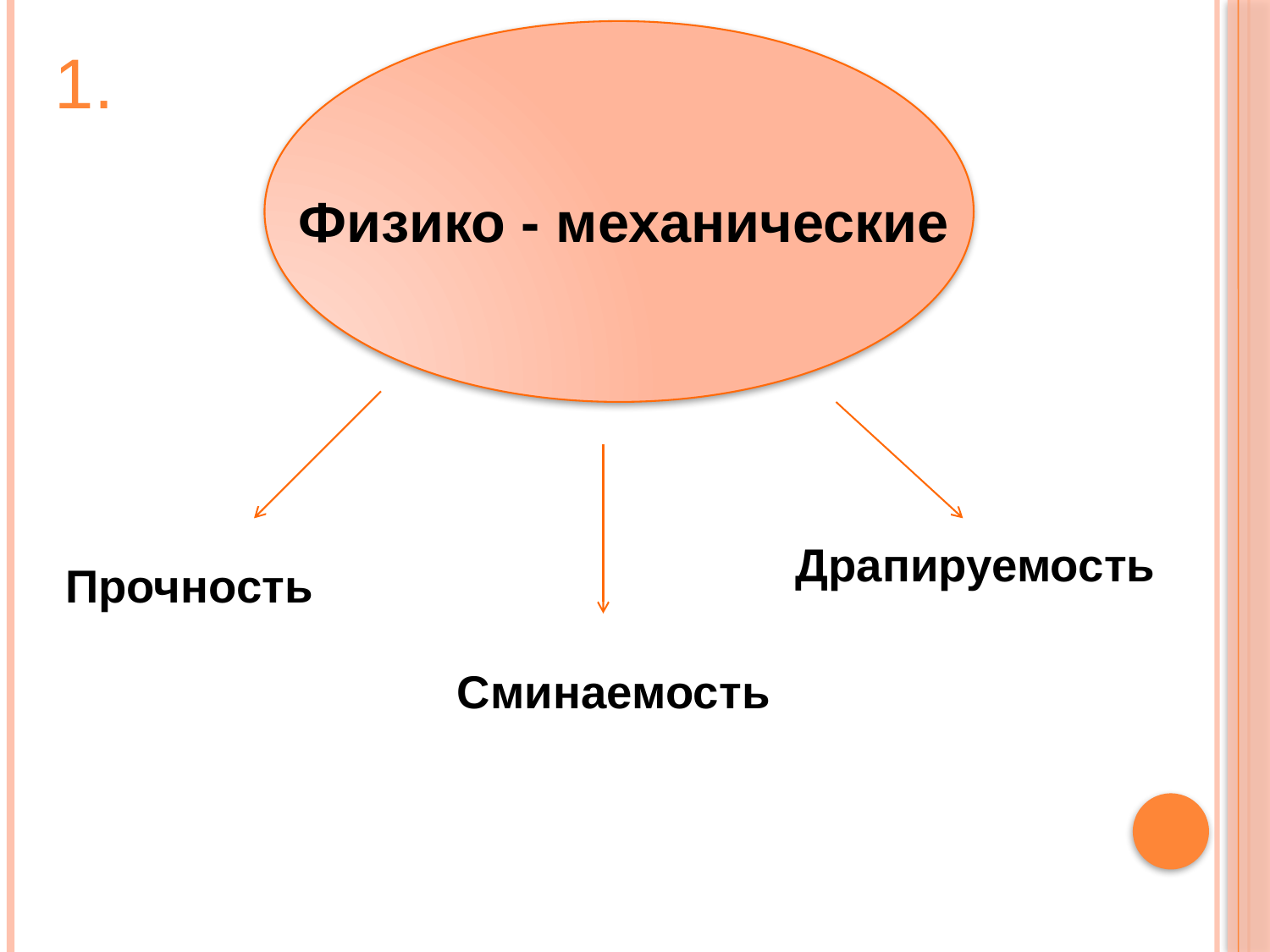

1.
Физико - механические
Драпируемость
Прочность
Сминаемость